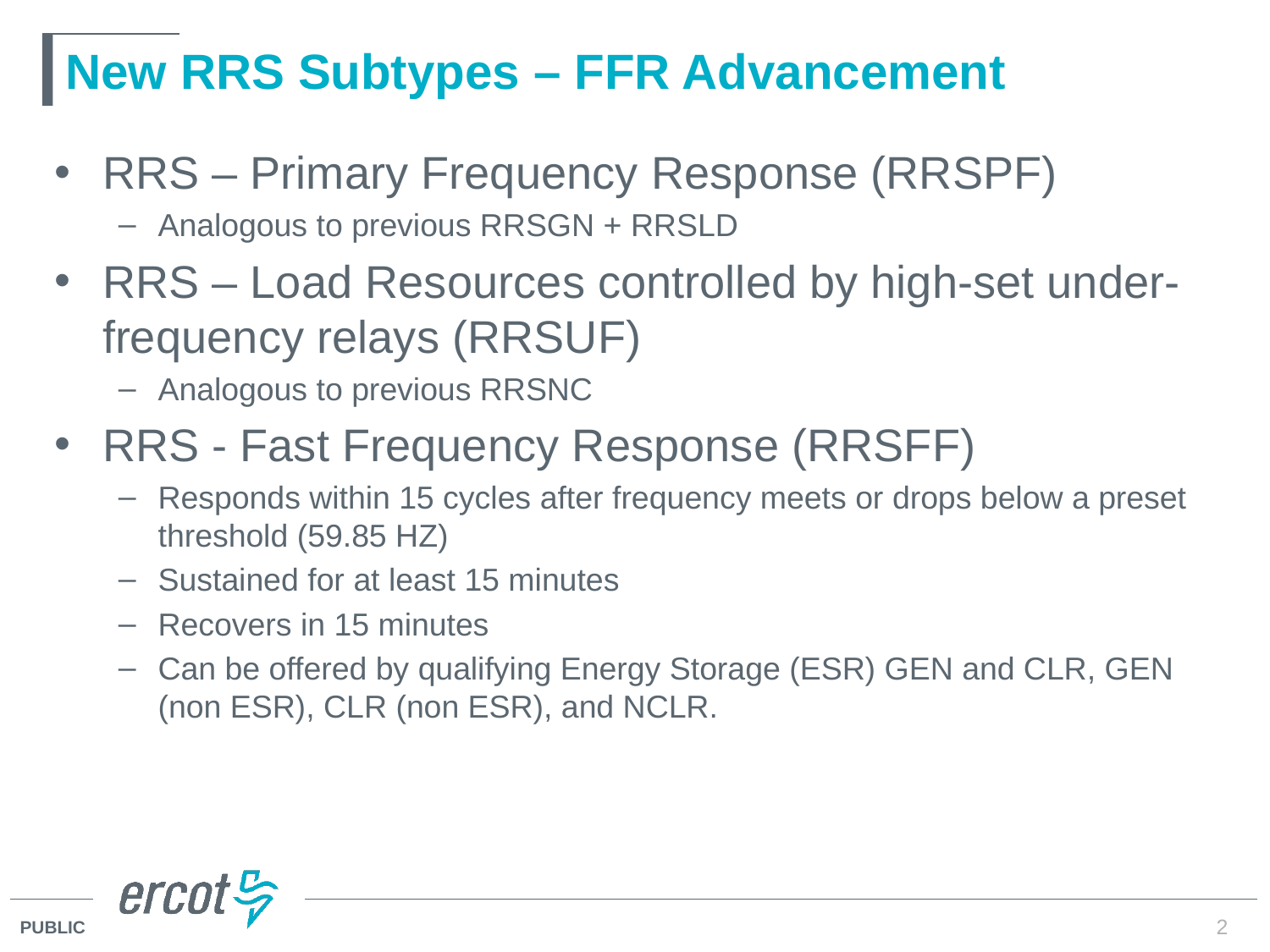

# New RRS Subtypes – FFR Advancement
RRS – Primary Frequency Response (RRSPF)
Analogous to previous RRSGN + RRSLD
RRS – Load Resources controlled by high-set under-frequency relays (RRSUF)
Analogous to previous RRSNC
RRS - Fast Frequency Response (RRSFF)
Responds within 15 cycles after frequency meets or drops below a preset threshold (59.85 HZ)
Sustained for at least 15 minutes
Recovers in 15 minutes
Can be offered by qualifying Energy Storage (ESR) GEN and CLR, GEN (non ESR), CLR (non ESR), and NCLR.

2